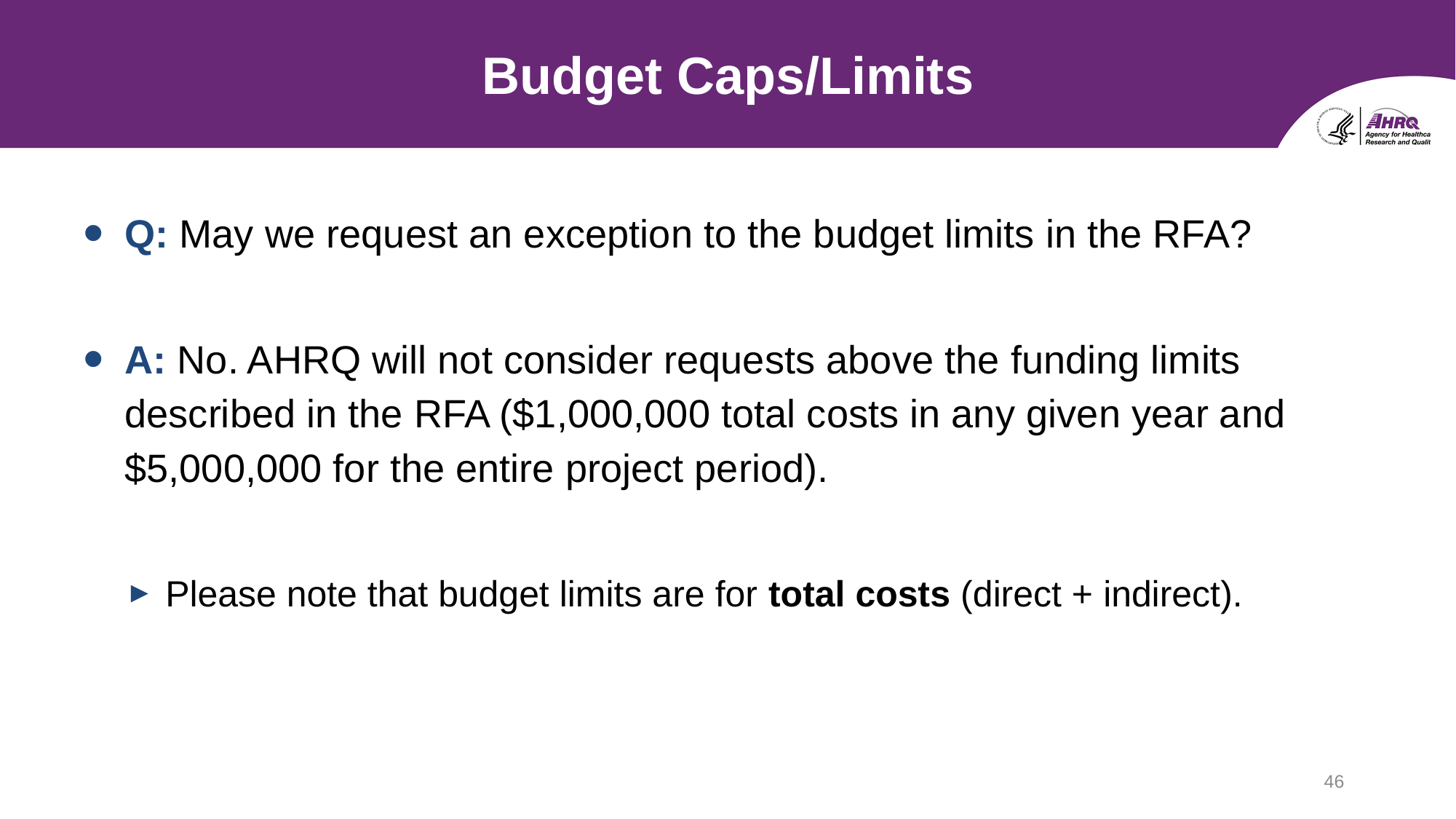

# Budget Caps/Limits
Q: May we request an exception to the budget limits in the RFA?

A: No. AHRQ will not consider requests above the funding limits described in the RFA ($1,000,000 total costs in any given year and $5,000,000 for the entire project period).

Please note that budget limits are for total costs (direct + indirect).
46